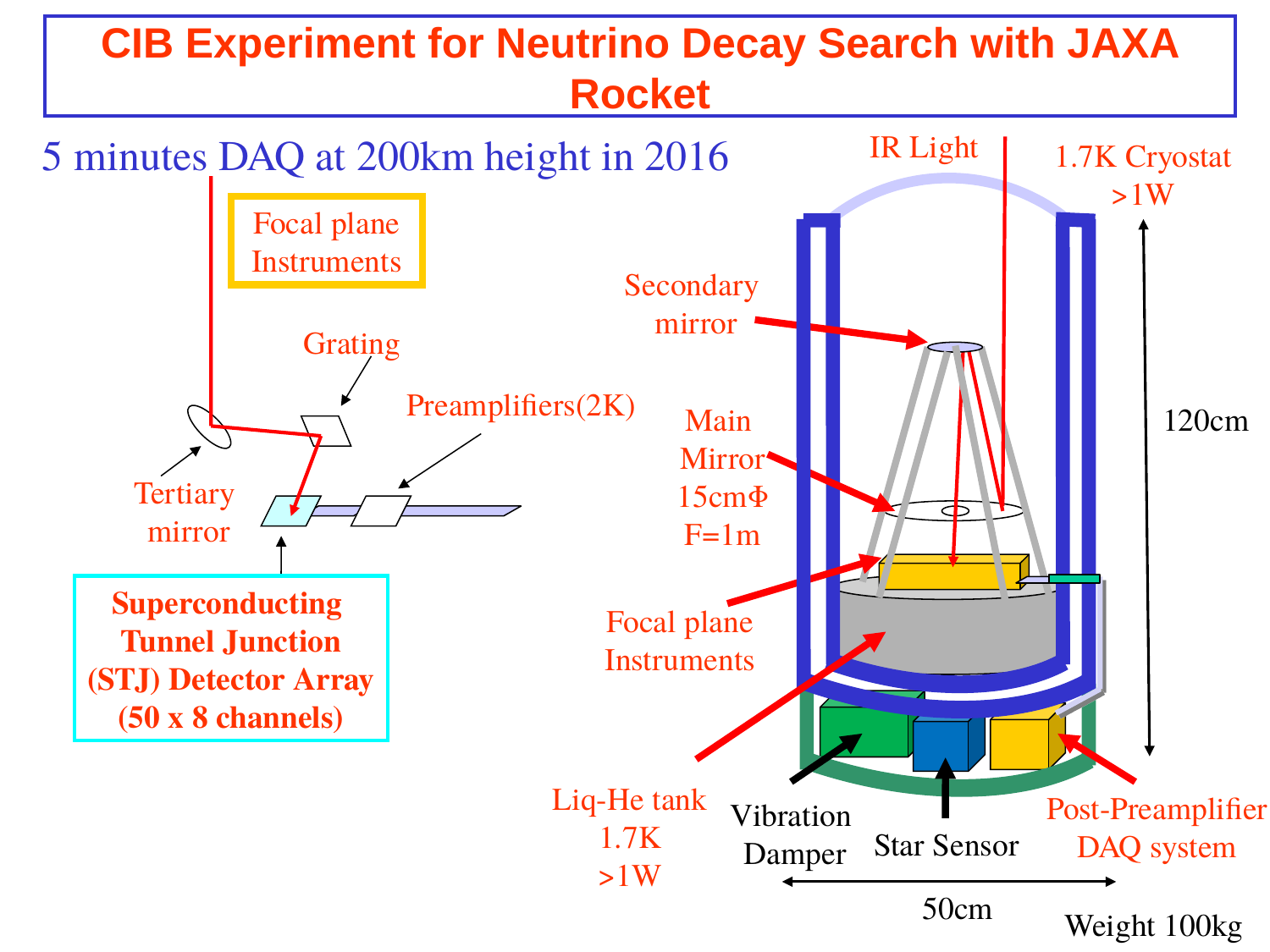

CIB Experiment for Neutrino Decay Search with JAXA Rocket
IR Light
5 minutes DAQ at 200km height in 2016
1.7K Cryostat
>1W

Focal plane
Instruments

Secondary
mirror
Grating

Preamplifiers(2K)
Main
Mirror
15cmΦ
F=1m
120cm

Tertiary
mirror

Superconducting
Tunnel Junction
(STJ) Detector Array
(50 x 8 channels)

Focal plane
Instruments

Liq-He tank
1.7K
>1W
Post-Preamplifier
DAQ system
Vibration
Damper
Star Sensor
50cm
Weight 100kg